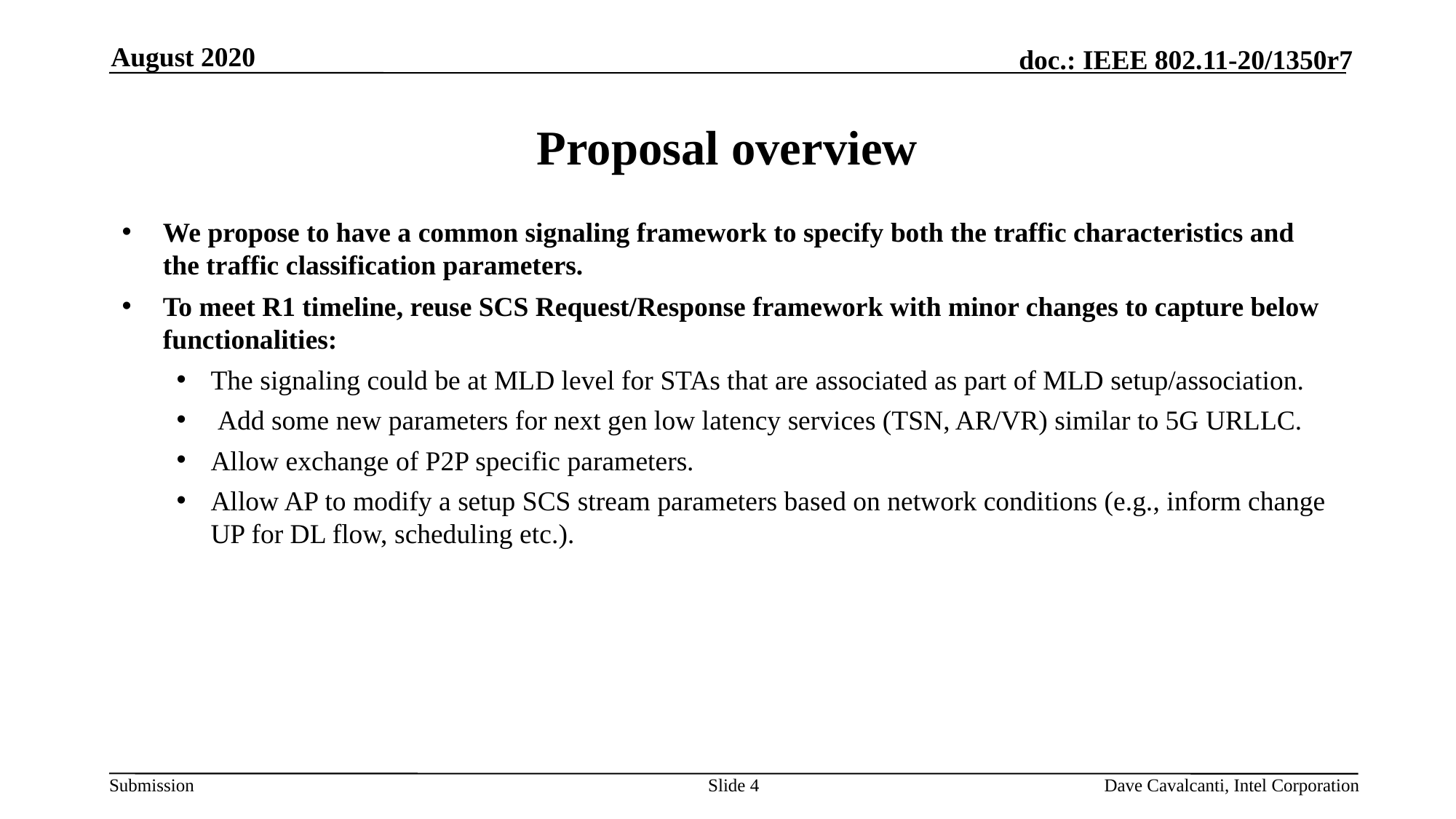

August 2020
# Proposal overview
We propose to have a common signaling framework to specify both the traffic characteristics and the traffic classification parameters.
To meet R1 timeline, reuse SCS Request/Response framework with minor changes to capture below functionalities:
The signaling could be at MLD level for STAs that are associated as part of MLD setup/association.
 Add some new parameters for next gen low latency services (TSN, AR/VR) similar to 5G URLLC.
Allow exchange of P2P specific parameters.
Allow AP to modify a setup SCS stream parameters based on network conditions (e.g., inform change UP for DL flow, scheduling etc.).

Slide 4
Dave Cavalcanti, Intel Corporation